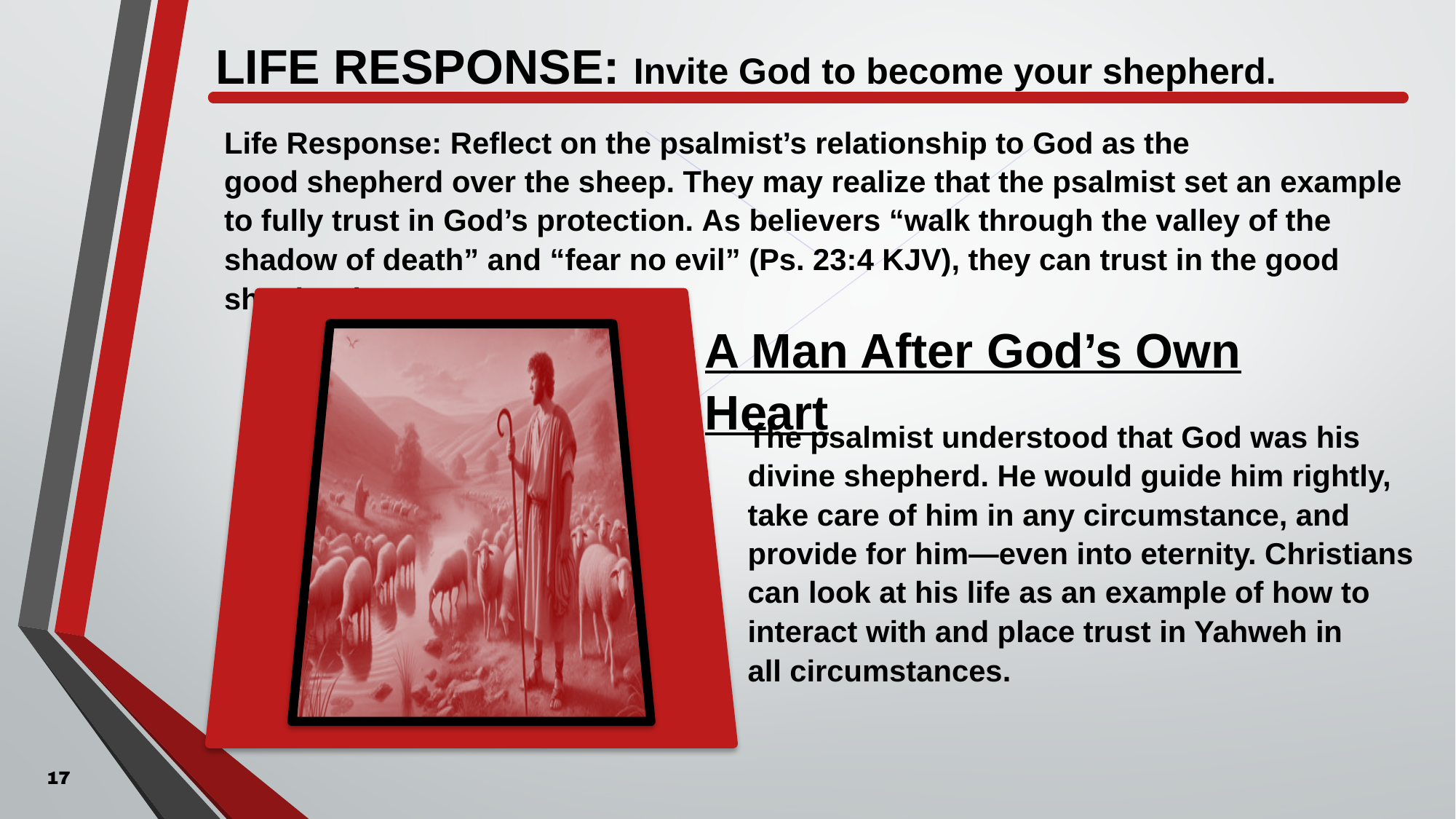

Life Response: Invite God to become your shepherd.

Life Response: Reflect on the psalmist’s relationship to God as the good shepherd over the sheep. They may realize that the psalmist set an example to fully trust in God’s protection. As believers “walk through the valley of the shadow of death” and “fear no evil” (Ps. 23:4 KJV), they can trust in the good shepherd.

A Man After God’s Own Heart
The psalmist understood that God was his divine shepherd. He would guide him rightly, take care of him in any circumstance, and provide for him—even into eternity. Christians can look at his life as an example of how to interact with and place trust in Yahweh in all circumstances.
17